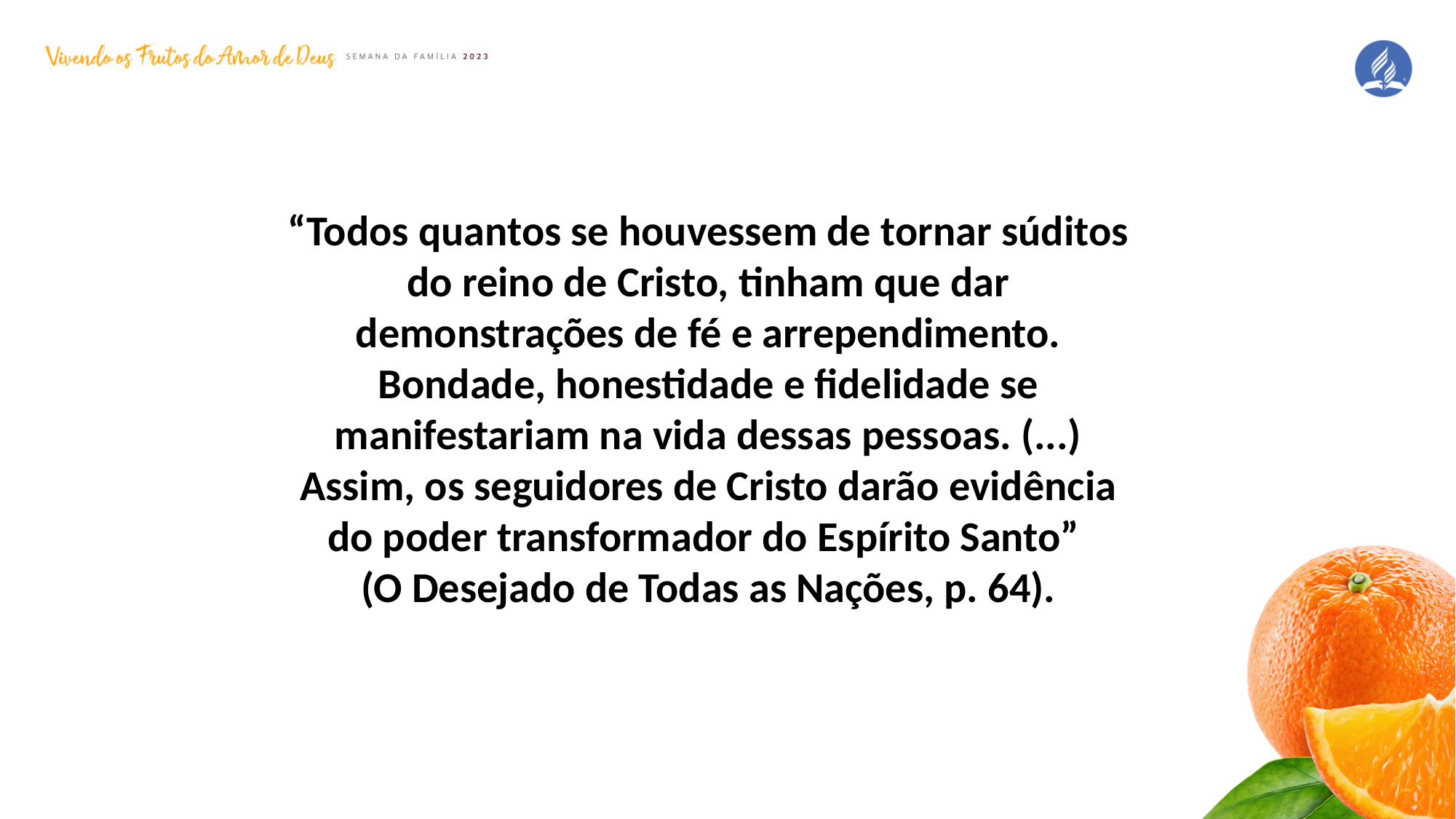

“Todos quantos se houvessem de tornar súditos do reino de Cristo, tinham que dar demonstrações de fé e arrependimento. Bondade, honestidade e fidelidade se manifestariam na vida dessas pessoas. (...) Assim, os seguidores de Cristo darão evidência do poder transformador do Espírito Santo”
(O Desejado de Todas as Nações, p. 64).